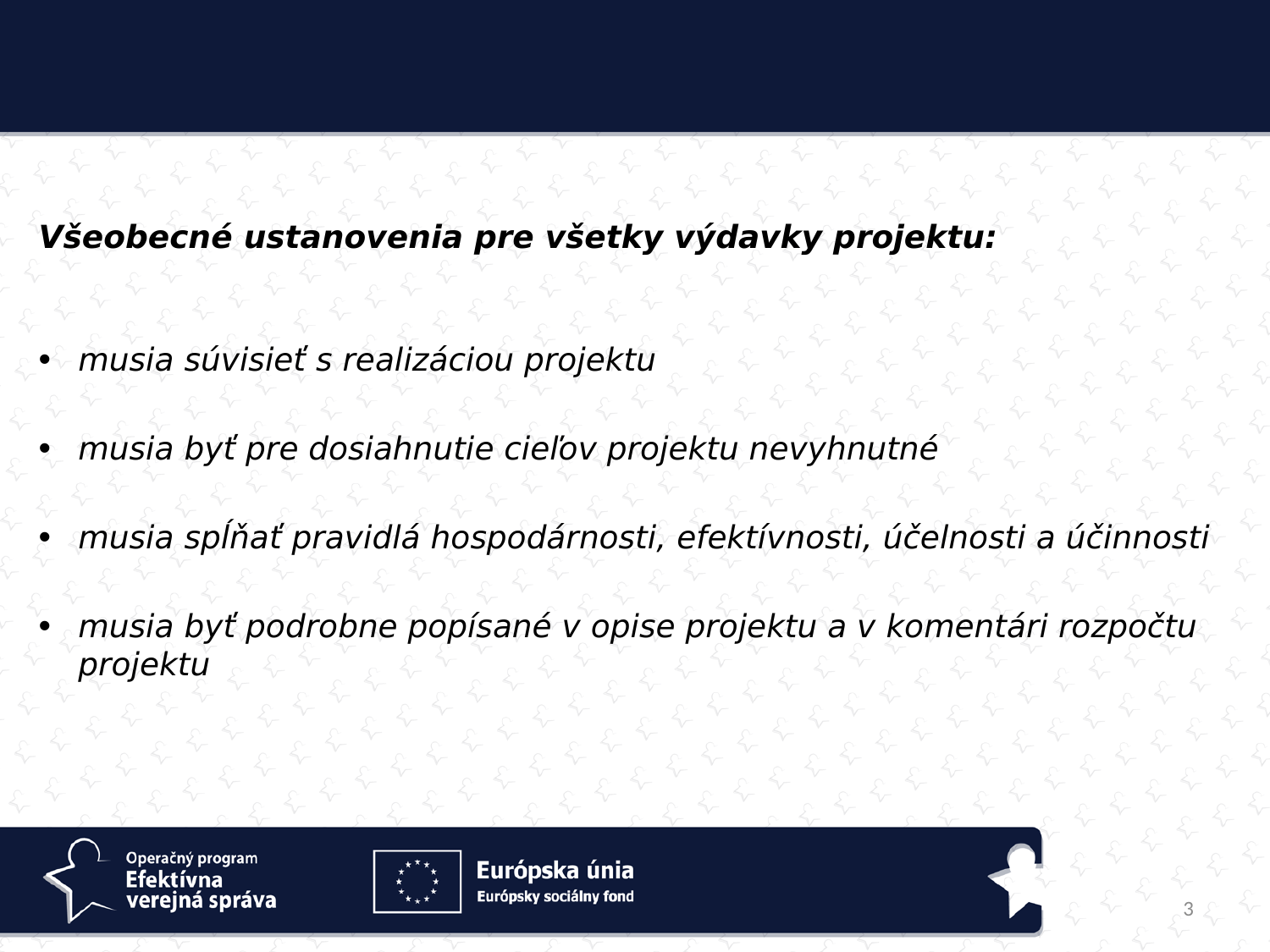

Všeobecné ustanovenia pre všetky výdavky projektu:

musia súvisieť s realizáciou projektu

musia byť pre dosiahnutie cieľov projektu nevyhnutné

musia spĺňať pravidlá hospodárnosti, efektívnosti, účelnosti a účinnosti

musia byť podrobne popísané v opise projektu a v komentári rozpočtu projektu

3